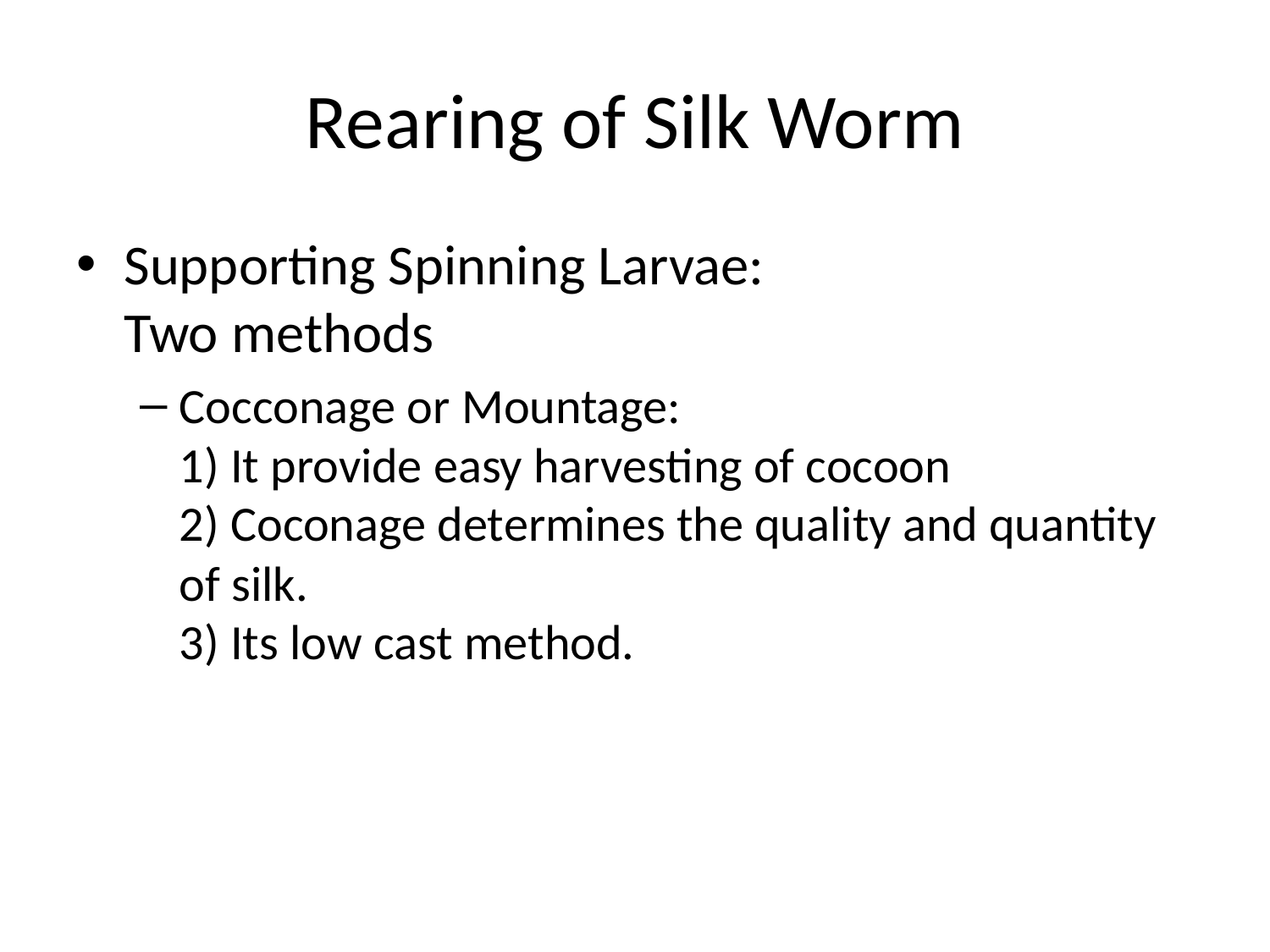

# Rearing of Silk Worm
Supporting Spinning Larvae:
Two methods
Cocconage or Mountage:
1) It provide easy harvesting of cocoon
2) Coconage determines the quality and quantity of silk.
3) Its low cast method.